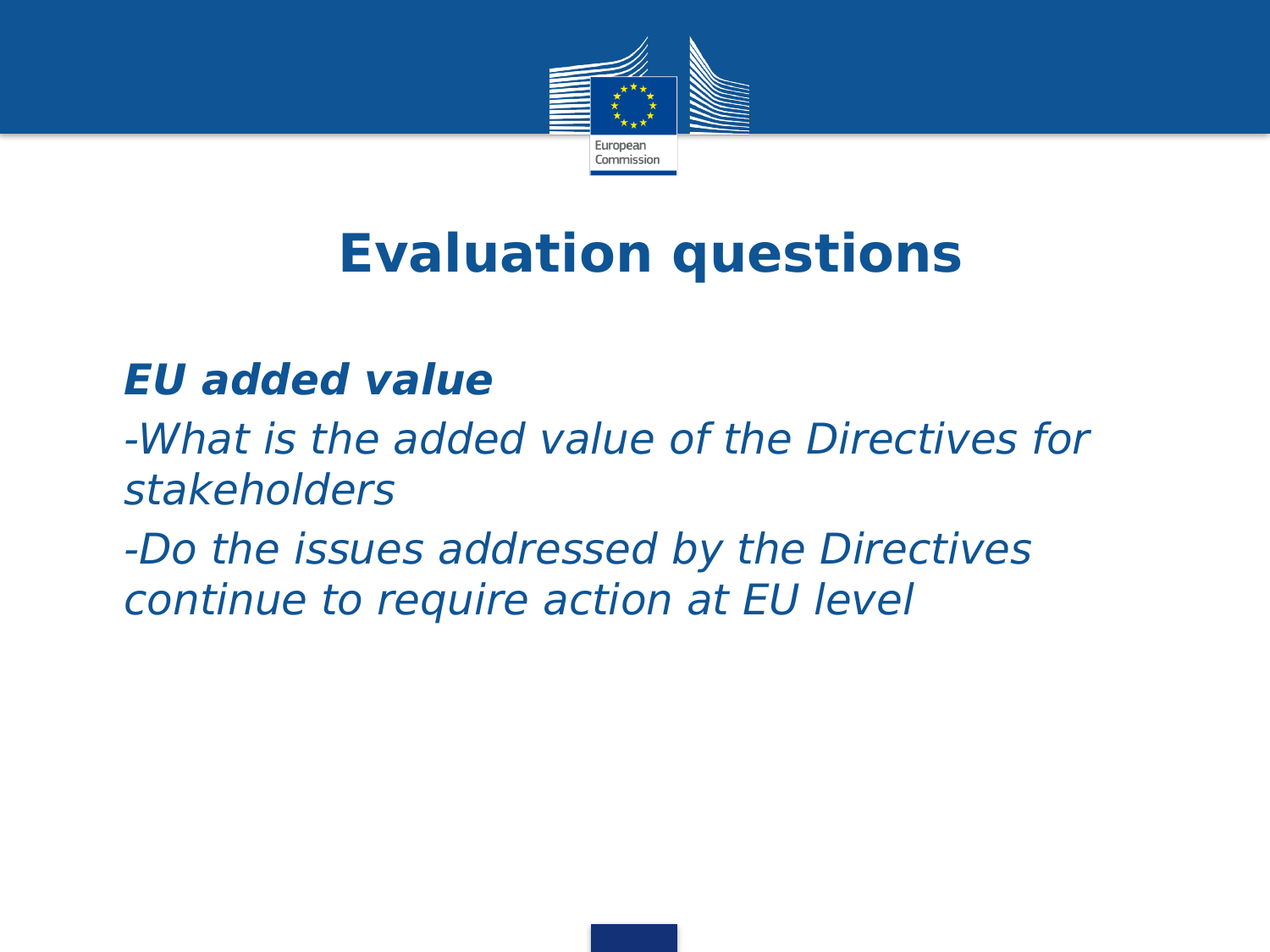

# Evaluation questions
EU added value
-What is the added value of the Directives for stakeholders
-Do the issues addressed by the Directives continue to require action at EU level